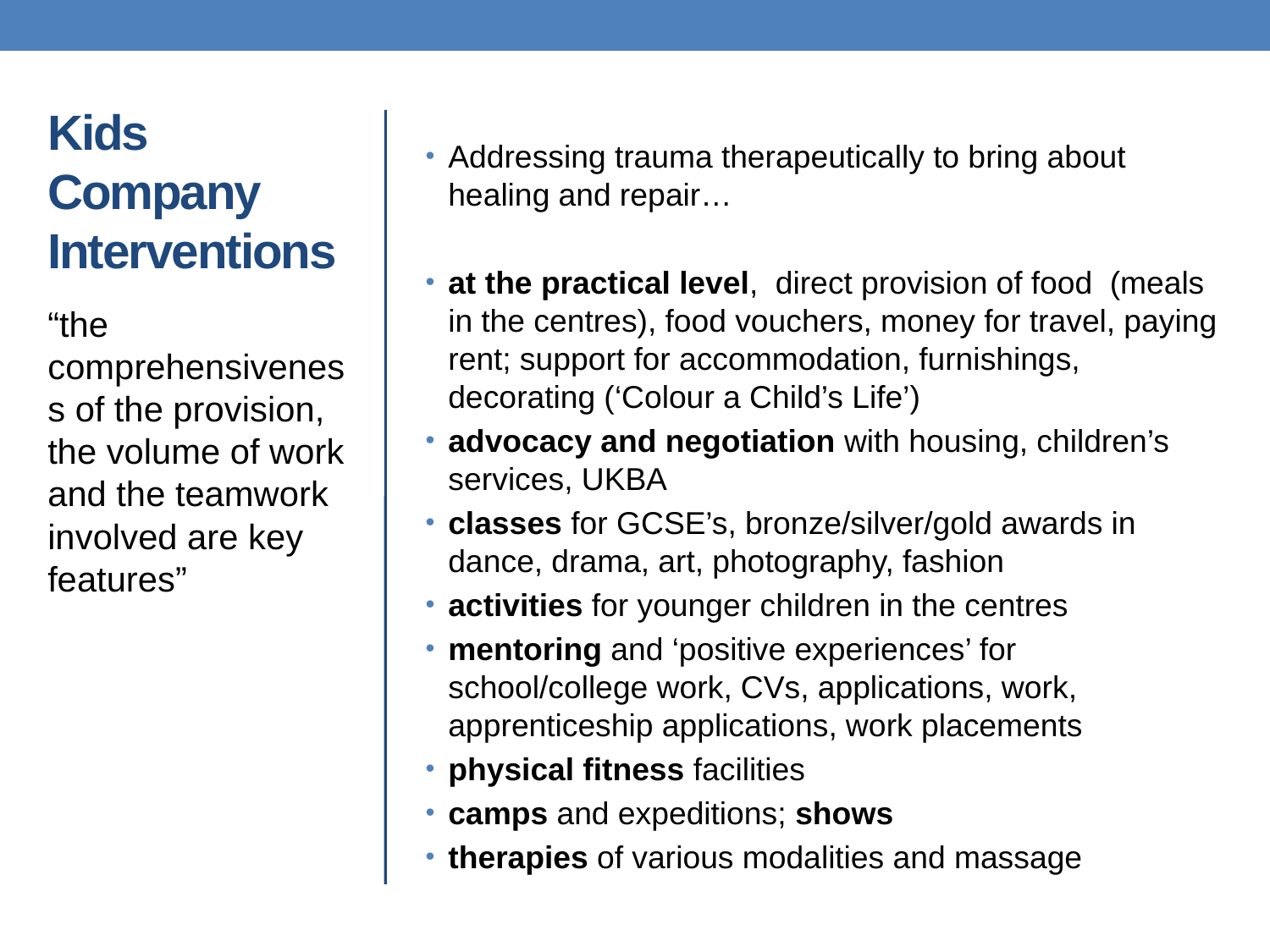

Addressing trauma therapeutically to bring about healing and repair…

at the practical level,  direct provision of food  (meals in the centres), food vouchers, money for travel, paying rent; support for accommodation, furnishings, decorating (‘Colour a Child’s Life’)
advocacy and negotiation with housing, children’s services, UKBA
classes for GCSE’s, bronze/silver/gold awards in dance, drama, art, photography, fashion
activities for younger children in the centres
mentoring and ‘positive experiences’ for school/college work, CVs, applications, work, apprenticeship applications, work placements
physical fitness facilities
camps and expeditions; shows
therapies of various modalities and massage
# Kids Company Interventions
“the comprehensiveness of the provision, the volume of work and the teamwork involved are key features”